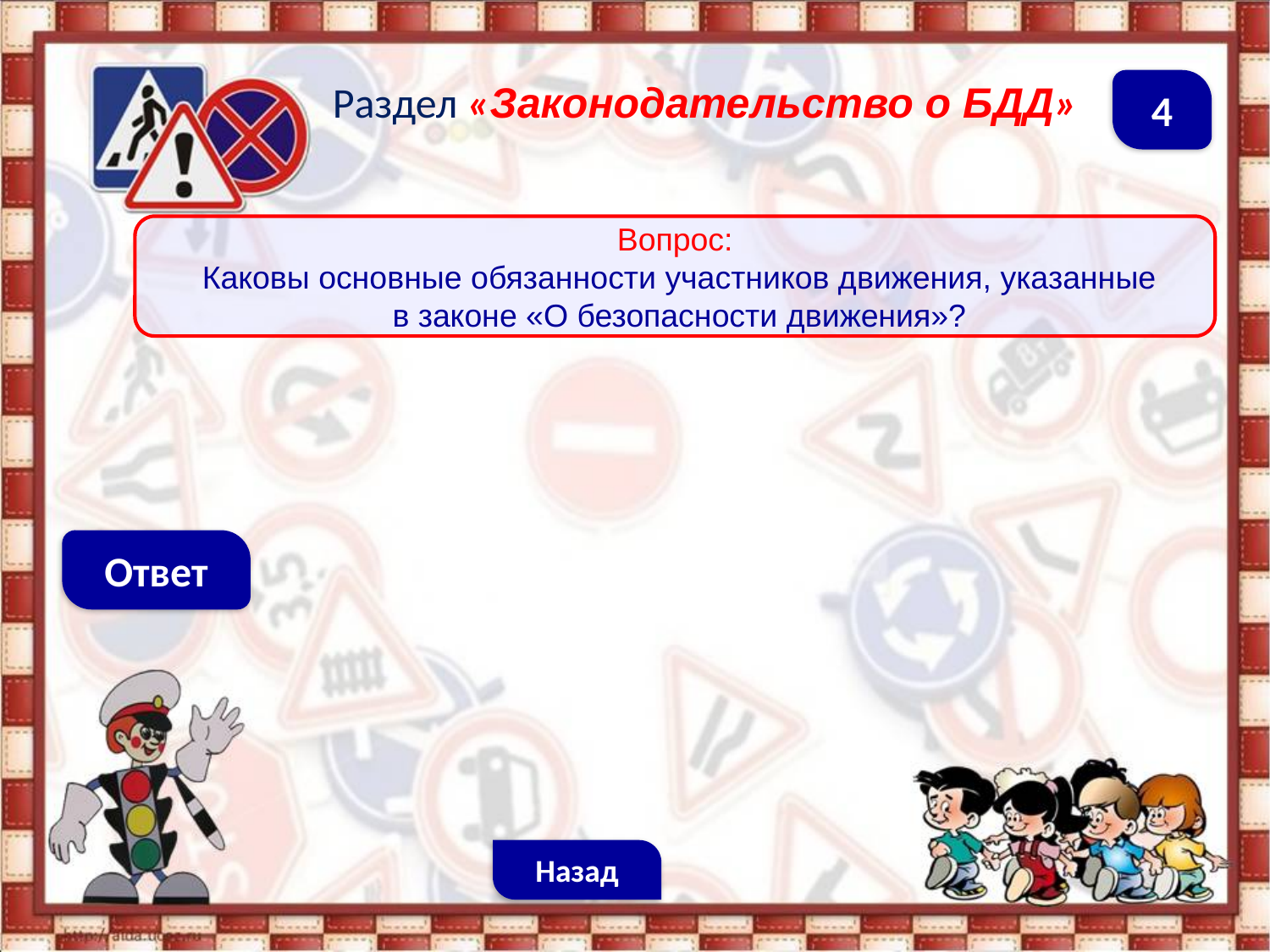

Раздел «Законодательство о БДД»
4
Вопрос:
 Каковы основные обязанности участников движения, указанные
 в законе «О безопасности движения»?
Ответ
Назад